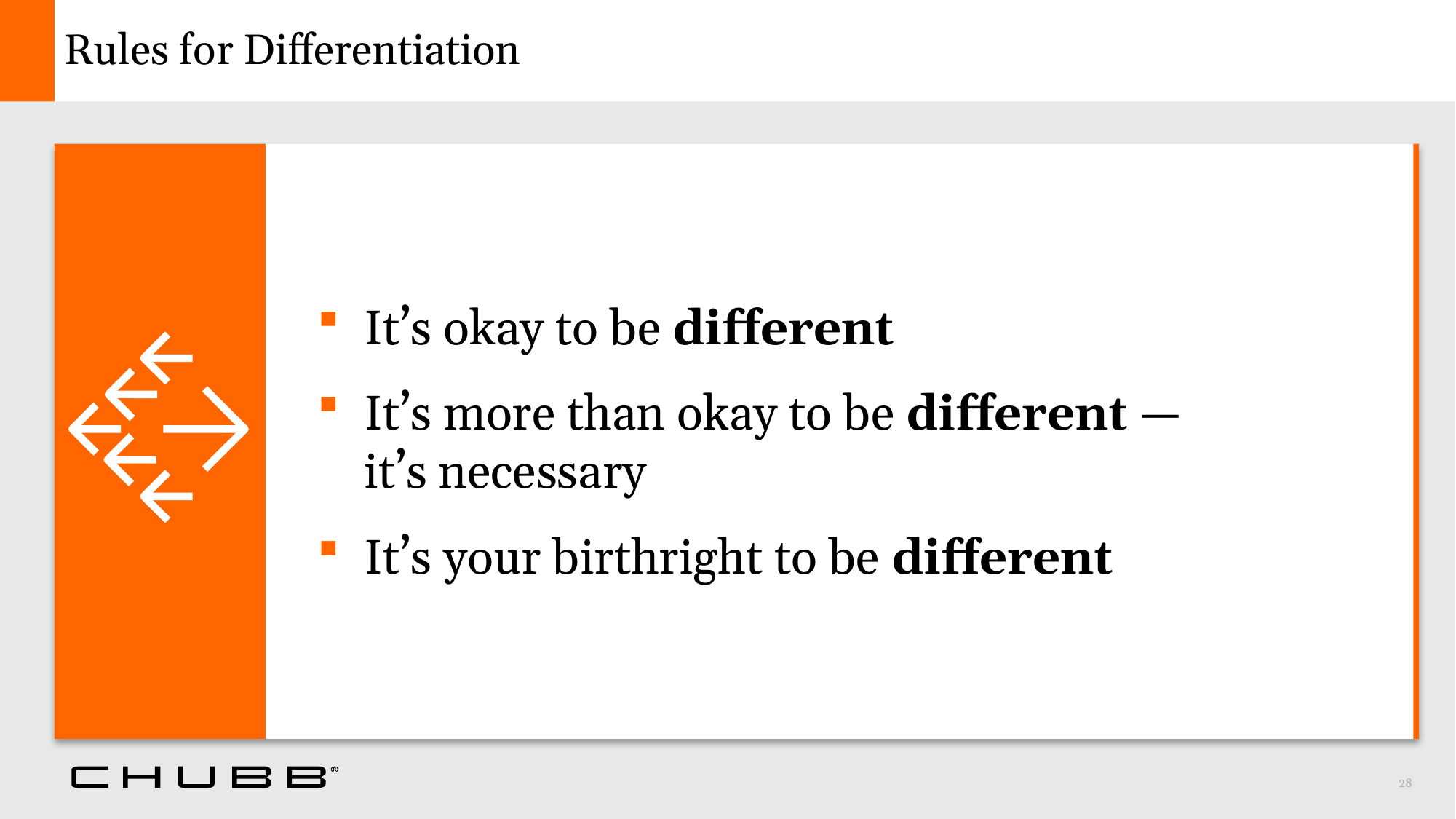

# Rules for Differentiation

It’s okay to be different
It’s more than okay to be different —
it’s necessary
It’s your birthright to be different

28